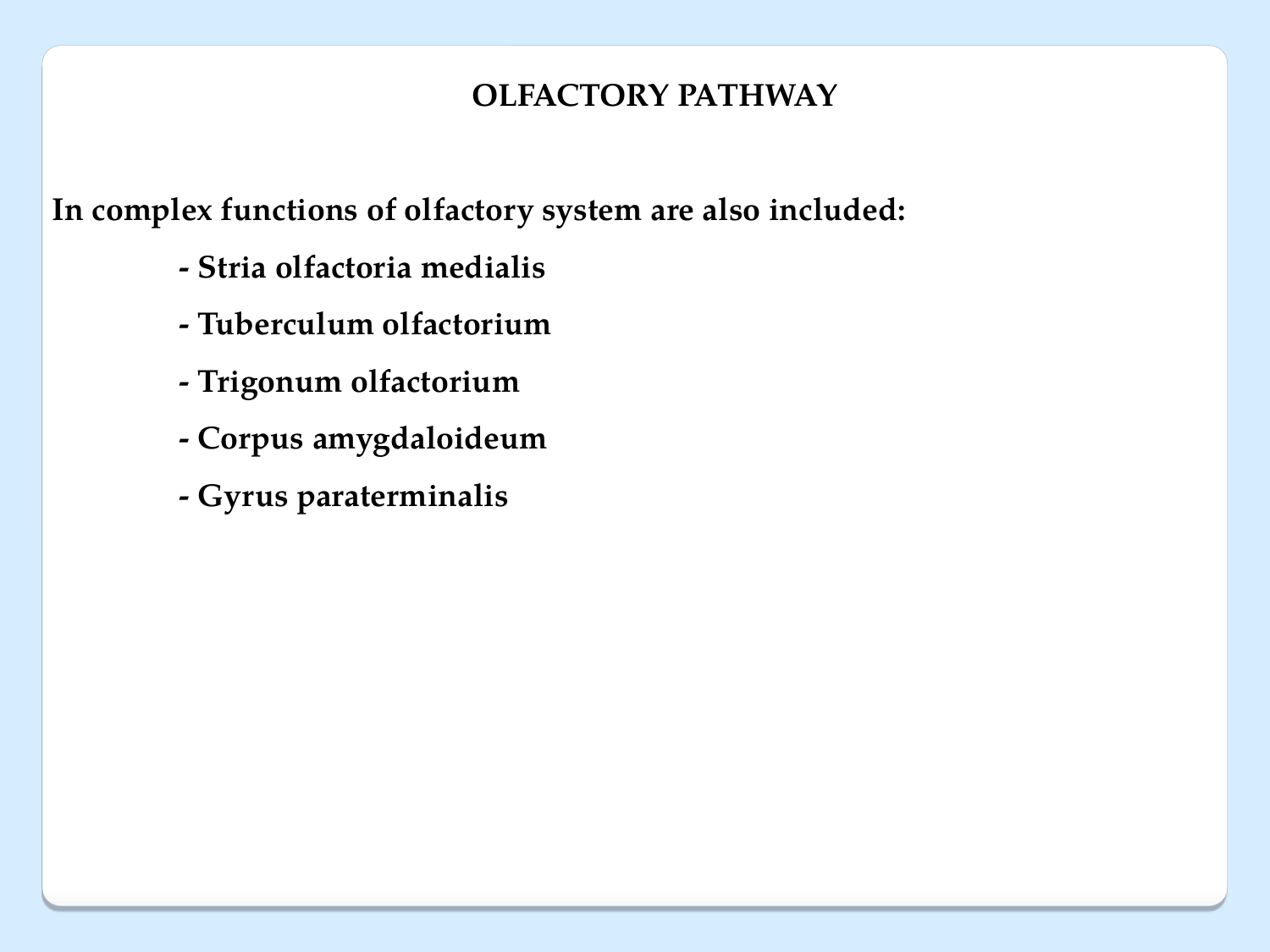

OLFACTORY PATHWAY

In complex functions of olfactory system are also included:
	- Stria olfactoria medialis
	- Tuberculum olfactorium
	- Trigonum olfactorium
	- Corpus amygdaloideum
	- Gyrus paraterminalis